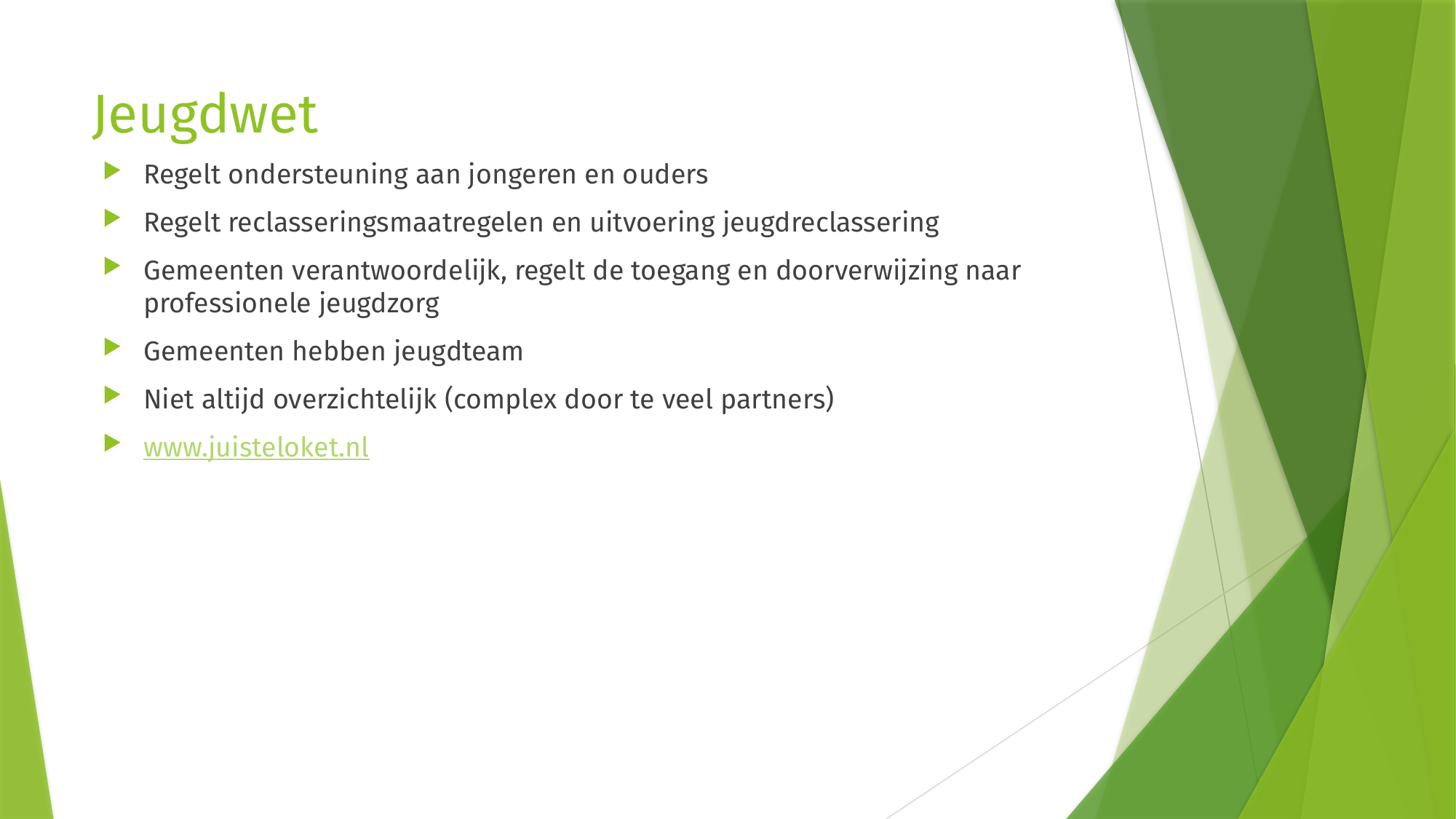

# Jeugdwet
Regelt ondersteuning aan jongeren en ouders
Regelt reclasseringsmaatregelen en uitvoering jeugdreclassering
Gemeenten verantwoordelijk, regelt de toegang en doorverwijzing naar professionele jeugdzorg
Gemeenten hebben jeugdteam
Niet altijd overzichtelijk (complex door te veel partners)
www.juisteloket.nl